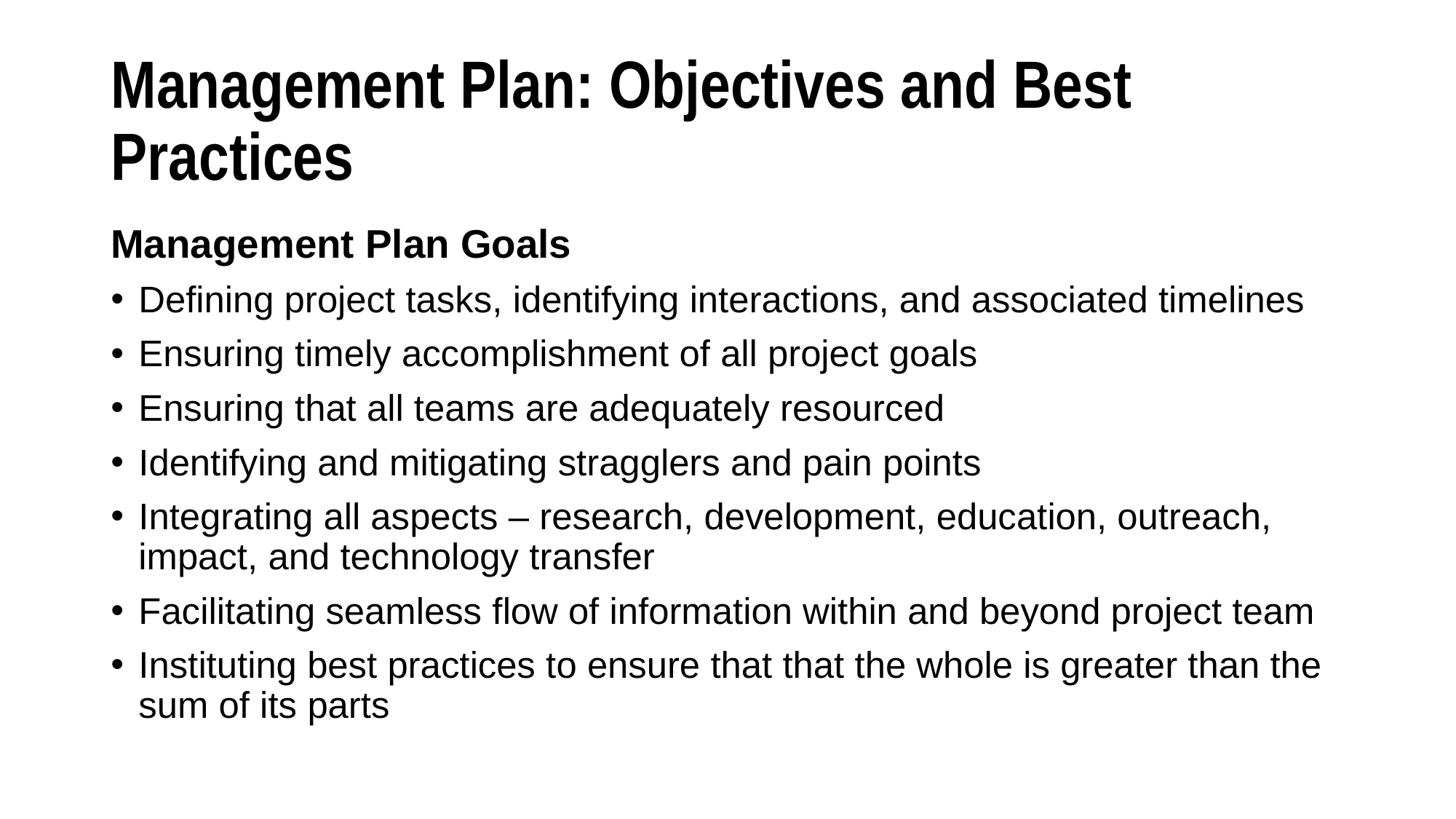

# Management Plan: Objectives and Best Practices
Management Plan Goals
Defining project tasks, identifying interactions, and associated timelines
Ensuring timely accomplishment of all project goals
Ensuring that all teams are adequately resourced
Identifying and mitigating stragglers and pain points
Integrating all aspects – research, development, education, outreach, impact, and technology transfer
Facilitating seamless flow of information within and beyond project team
Instituting best practices to ensure that that the whole is greater than the sum of its parts